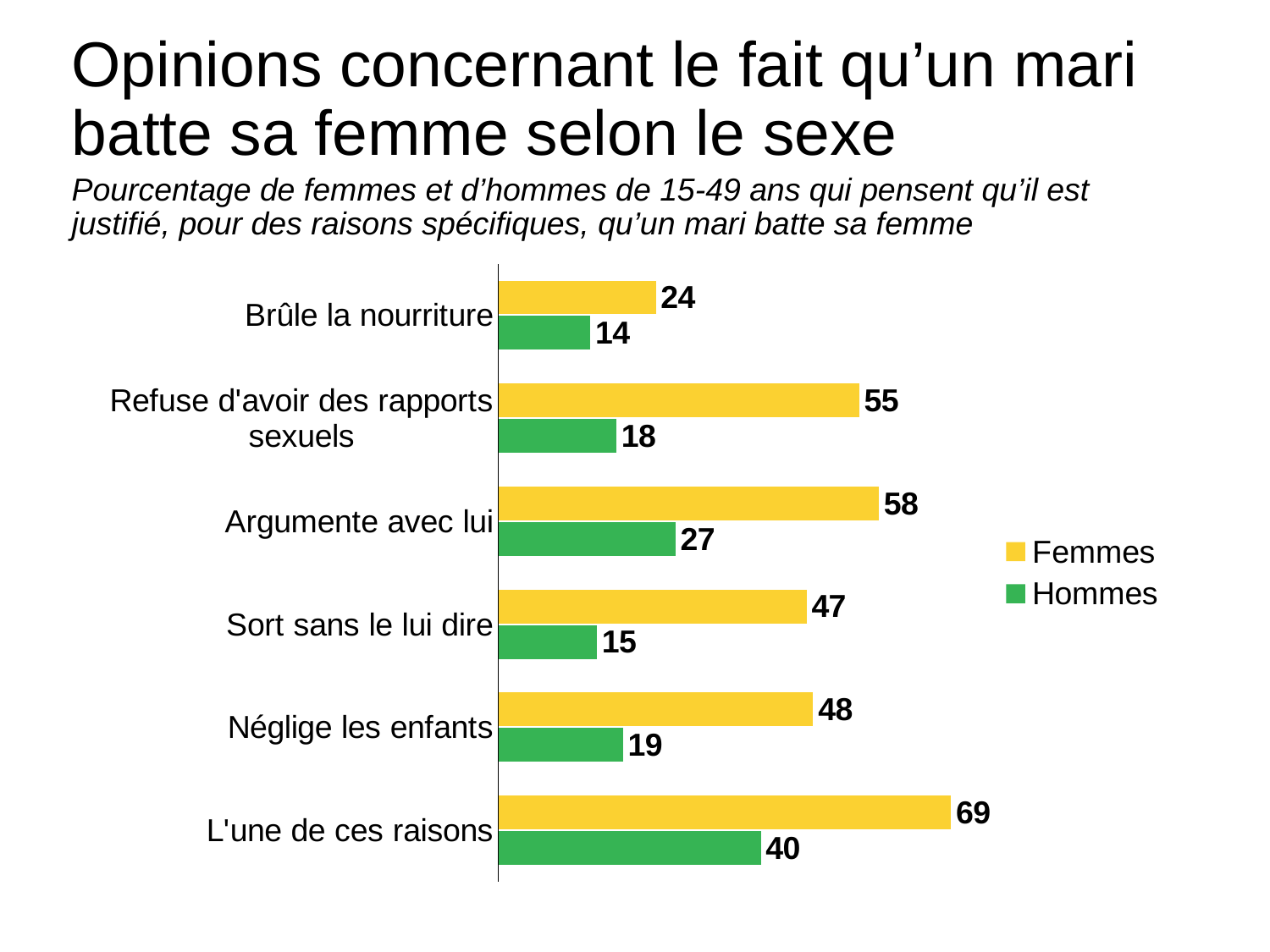

# Opinions concernant le fait qu’un mari batte sa femme selon le sexe
Pourcentage de femmes et d’hommes de 15-49 ans qui pensent qu’il est justifié, pour des raisons spécifiques, qu’un mari batte sa femme

### Chart

| Category | Hommes | Femmes |
|---|---|---|
| L'une de ces raisons | 40.0 | 69.0 |
| Néglige les enfants | 19.0 | 48.0 |
| Sort sans le lui dire | 15.0 | 47.0 |
| Argumente avec lui | 27.0 | 58.0 |
| Refuse d'avoir des rapports sexuels | 18.0 | 55.0 |
| Brûle la nourriture | 14.0 | 24.0 |